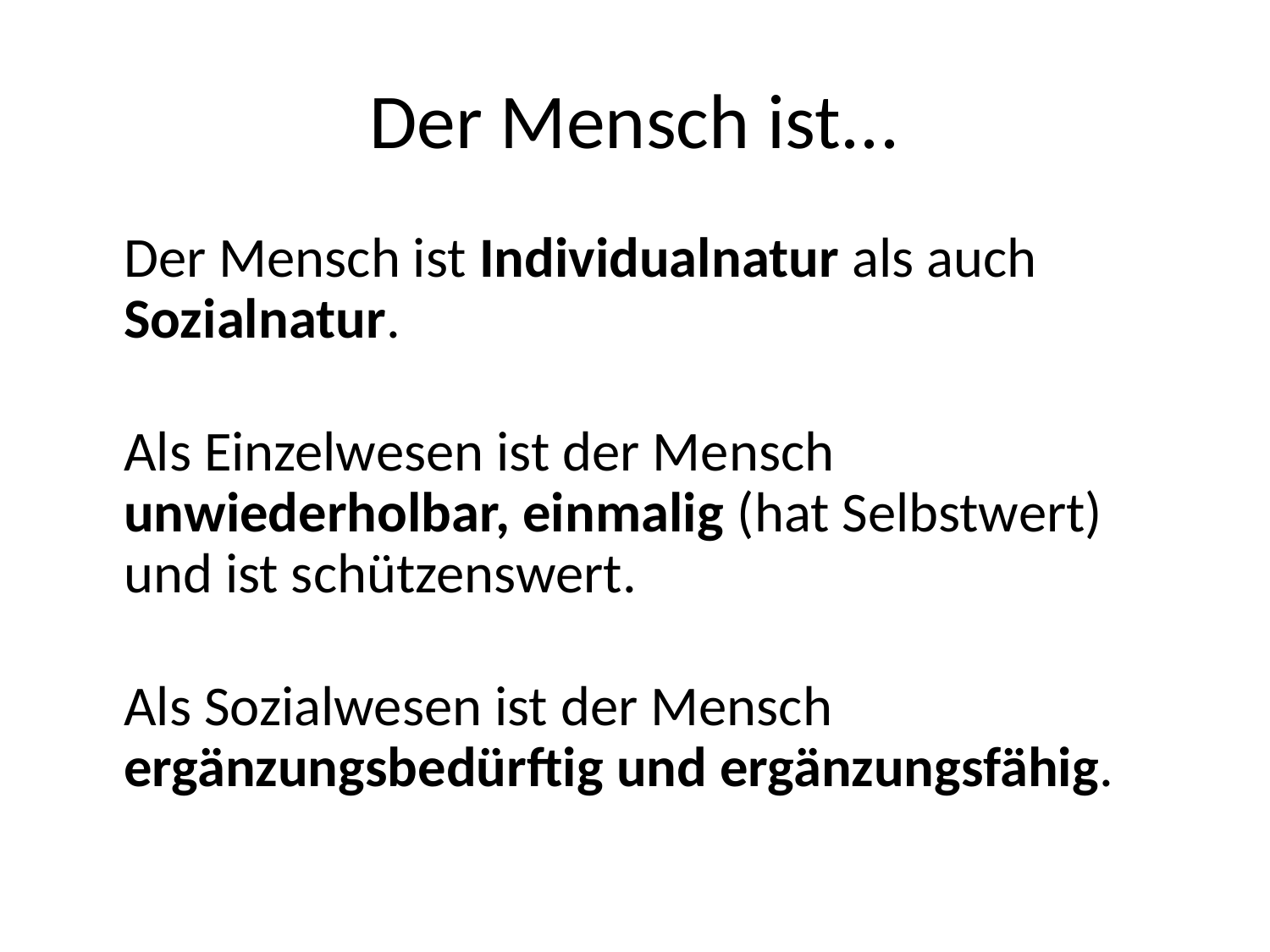

# Der Mensch ist...
	Der Mensch ist Individualnatur als auch Sozialnatur.
Als Einzelwesen ist der Mensch unwiederholbar, einmalig (hat Selbstwert) und ist schützenswert.
Als Sozialwesen ist der Mensch ergänzungsbedürftig und ergänzungsfähig.